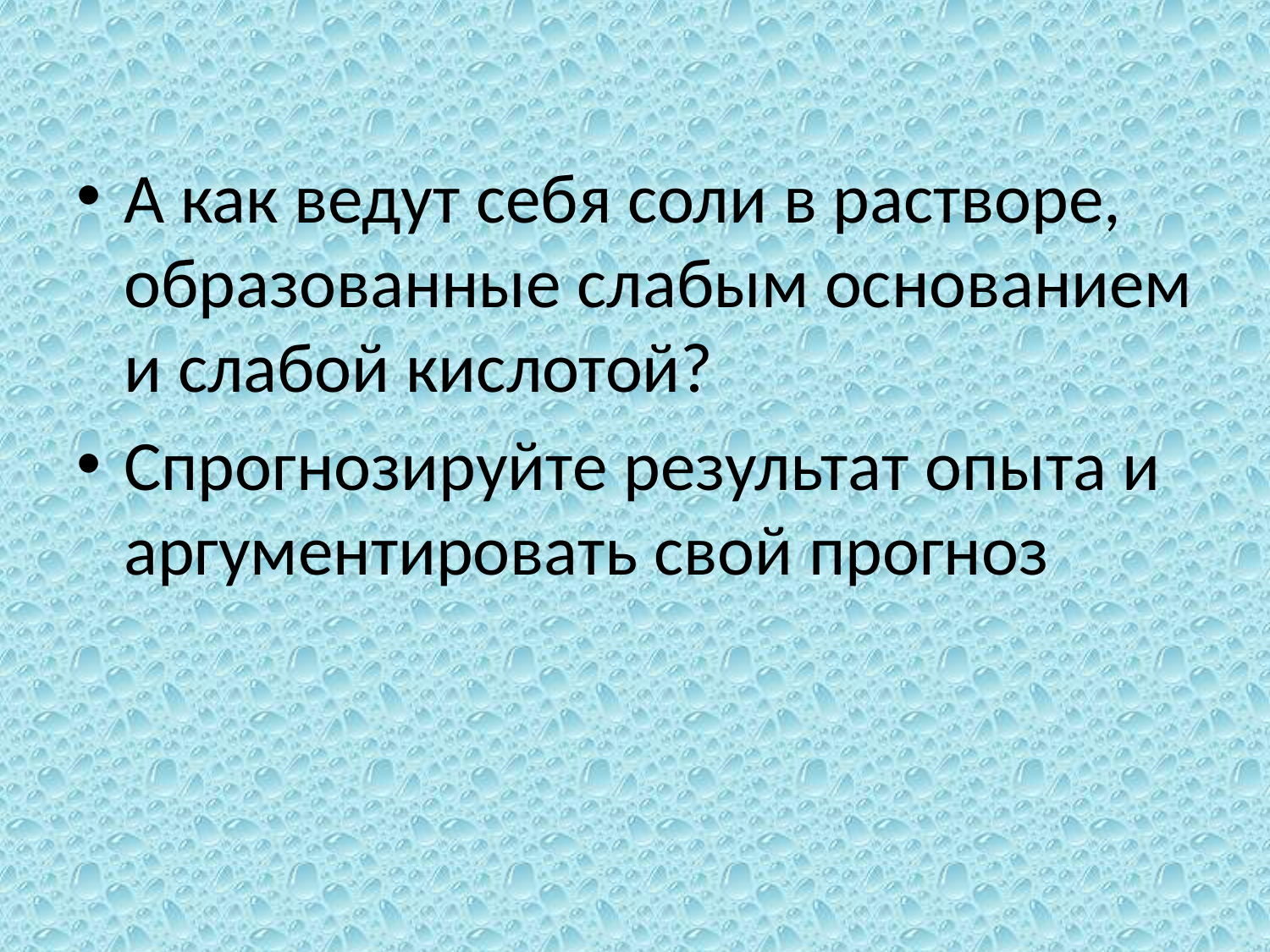

А как ведут себя соли в растворе, образованные слабым основанием и слабой кислотой?
Спрогнозируйте результат опыта и аргументировать свой прогноз